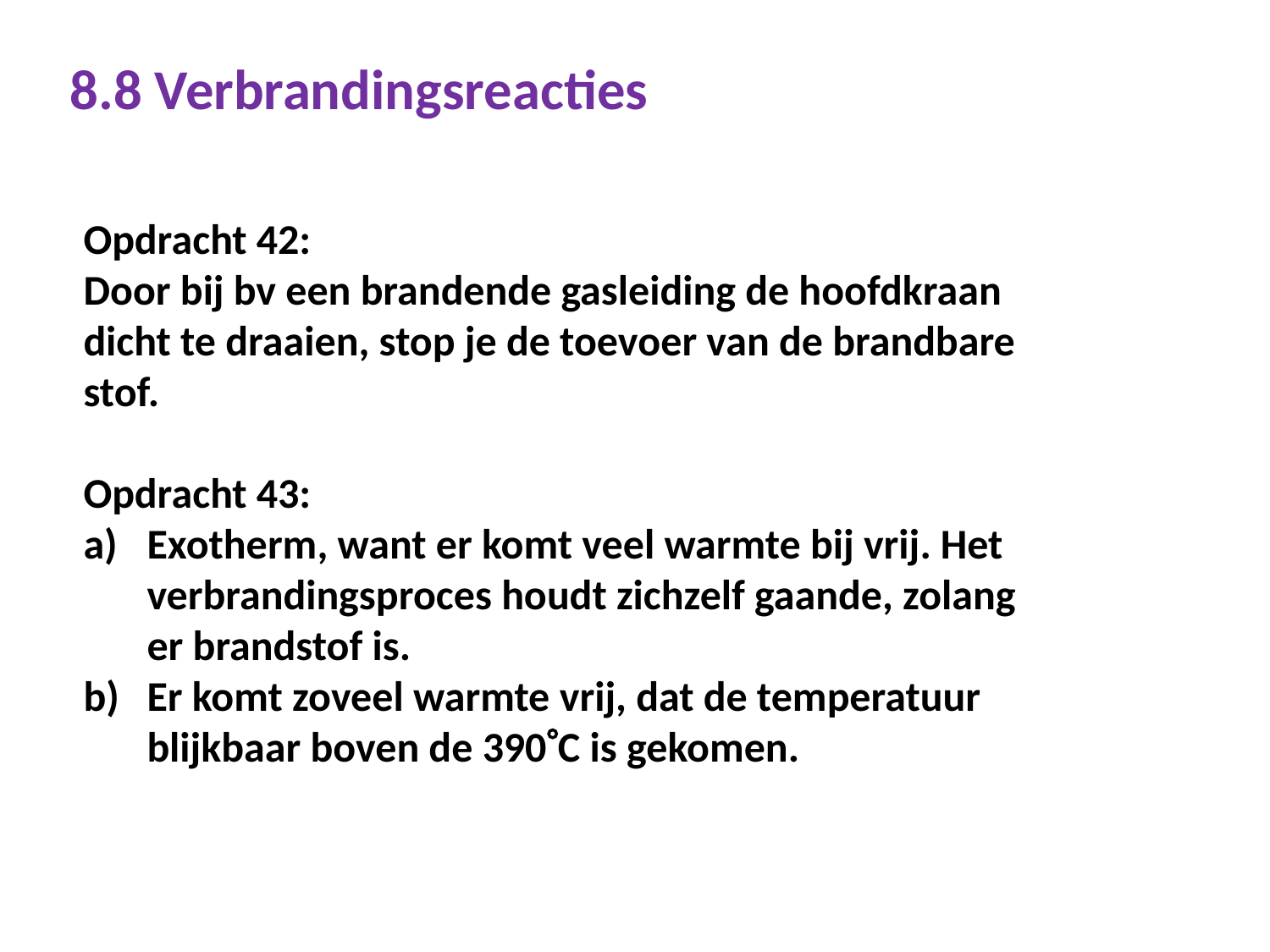

# 8.8 Verbrandingsreacties

Opdracht 42:
Door bij bv een brandende gasleiding de hoofdkraan dicht te draaien, stop je de toevoer van de brandbare stof.

Opdracht 43:
Exotherm, want er komt veel warmte bij vrij. Het verbrandingsproces houdt zichzelf gaande, zolang er brandstof is.
Er komt zoveel warmte vrij, dat de temperatuur blijkbaar boven de 390°C is gekomen.